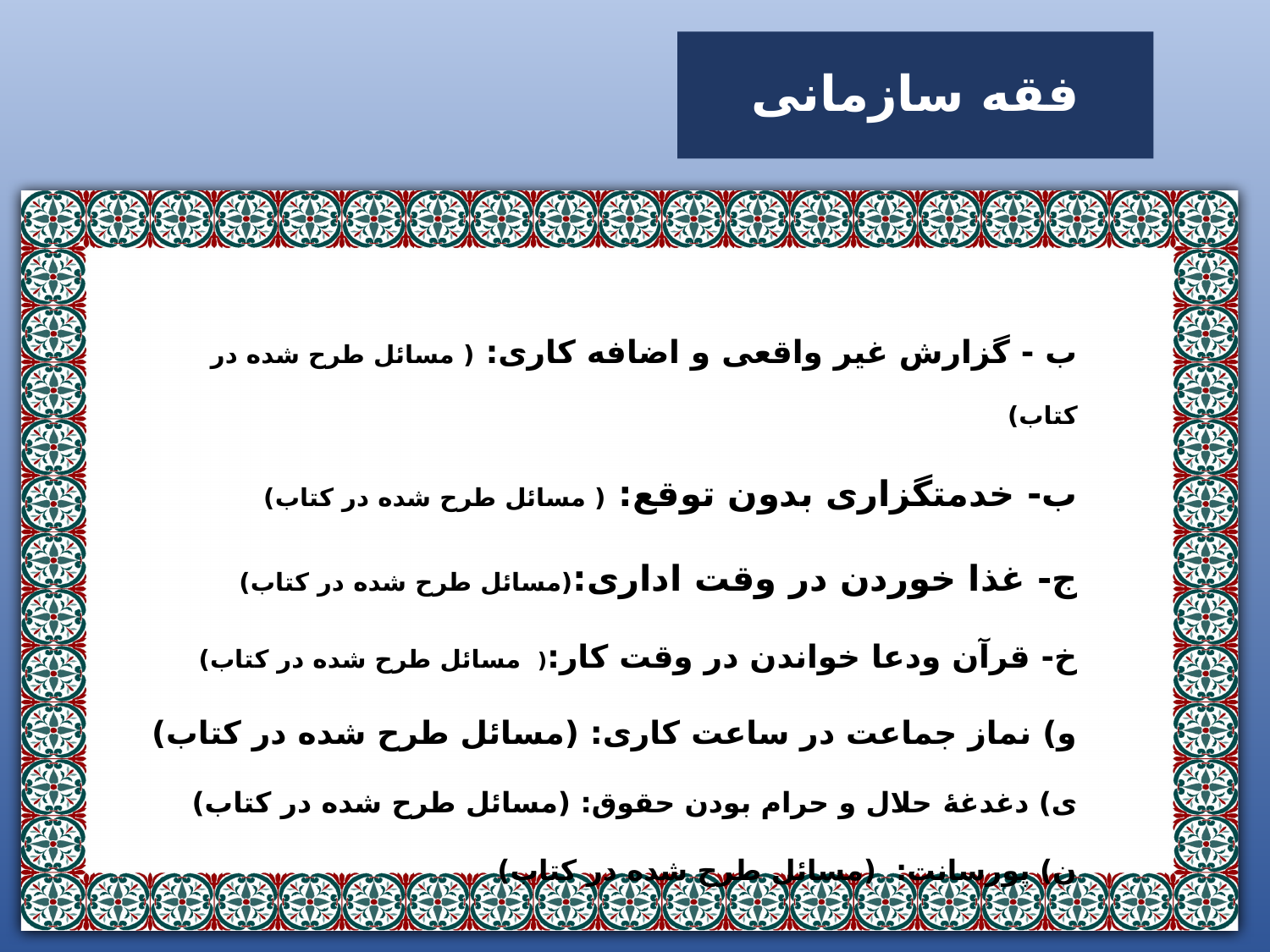

فقه سازمانی

ب - گزارش غیر واقعی و اضافه كارى: ( مسائل طرح شده در کتاب)
ب- خدمتگزارى بدون توقع: ( مسائل طرح شده در کتاب)
ج- غذا خوردن در وقت اداری:(مسائل طرح شده در کتاب)
خ- قرآن ودعا خواندن در وقت كار:(  مسائل طرح شده در کتاب)
و) نماز جماعت در ساعت كارى: (مسائل طرح شده در کتاب)
ی) دغدغۀ حلال و حرام بودن حقوق: (مسائل طرح شده در کتاب)
ن) پورسانت:  (مسائل طرح شده در کتاب)